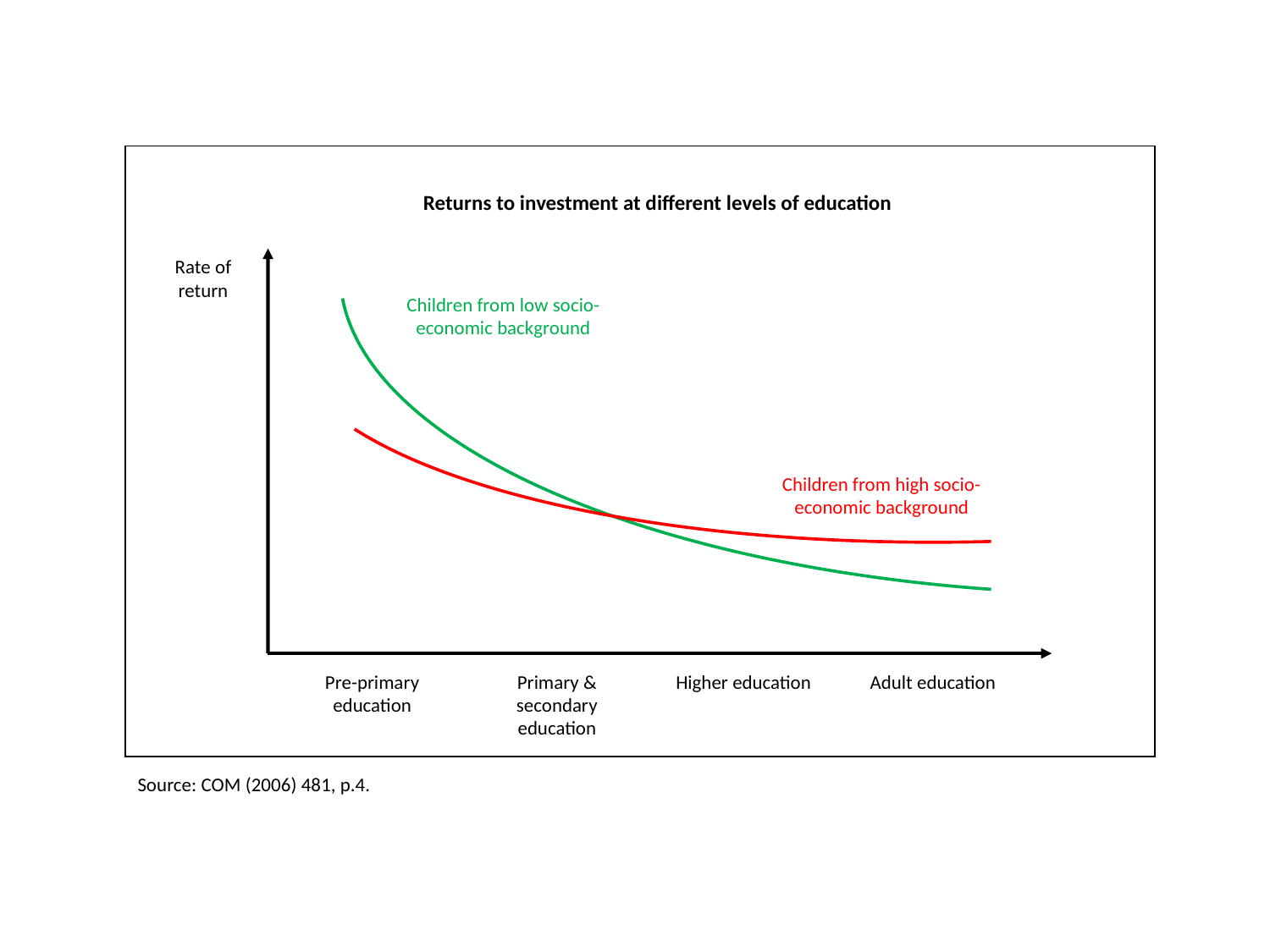

Returns to investment at different levels of education
Rate of return

Children from low socio-economic background

Children from high socio-economic background
Pre-primary education
Primary & secondary education
Higher education
Adult education
Source: COM (2006) 481, p.4.